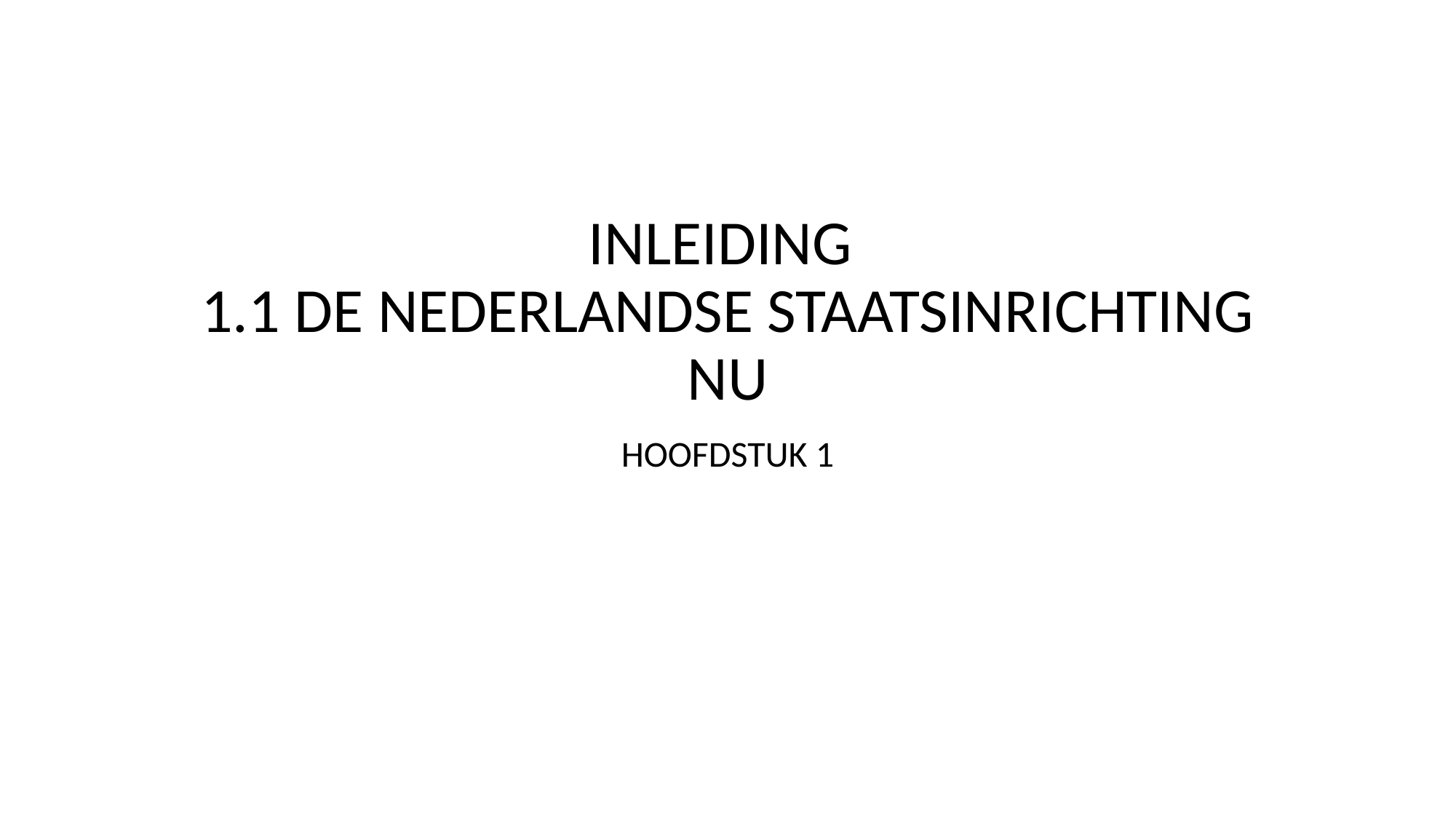

# INLEIDING 1.1 DE NEDERLANDSE STAATSINRICHTING NU
HOOFDSTUK 1